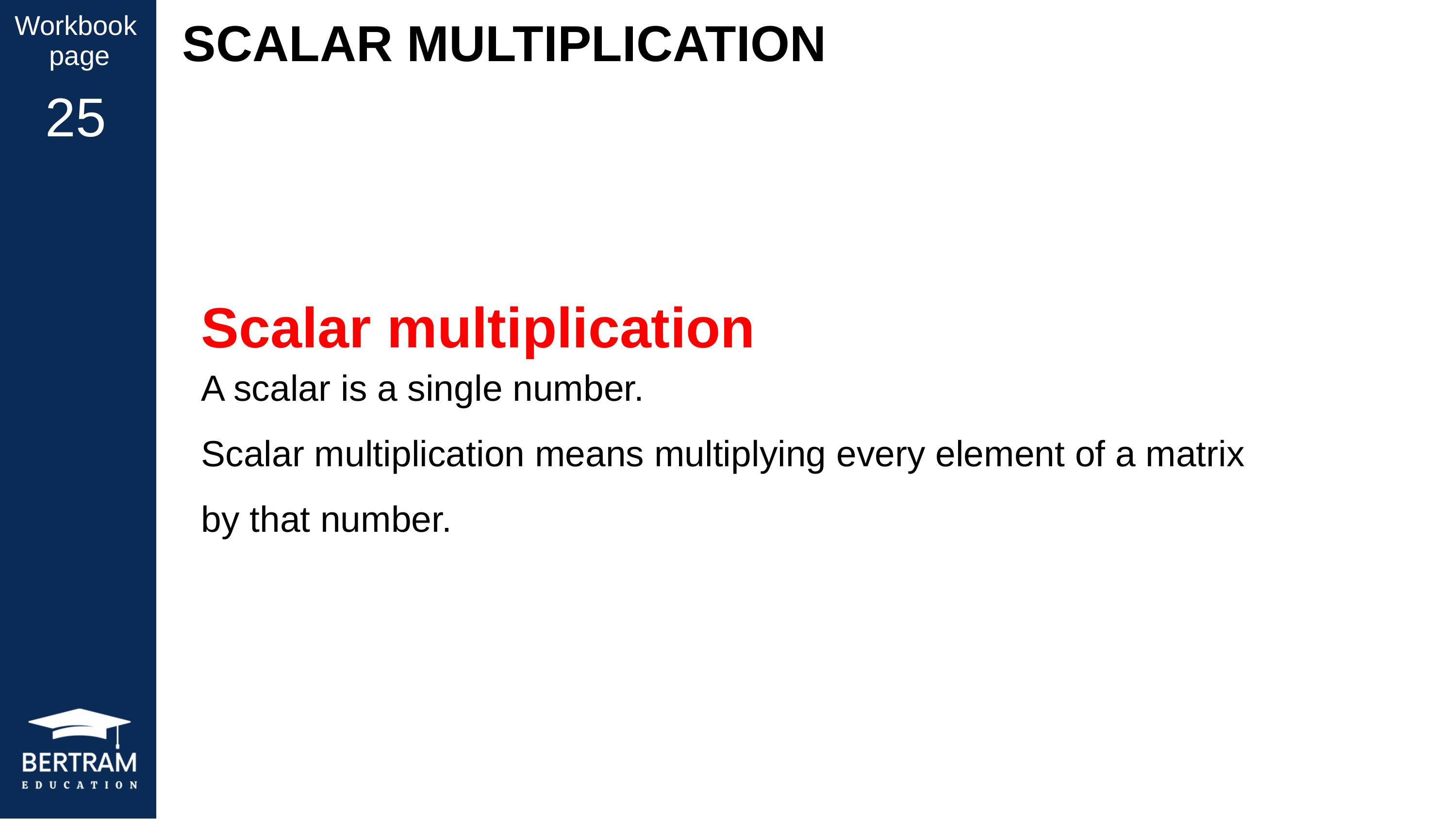

SCALAR MULTIPLICATION
Workbook
page
25
Scalar multiplication
A scalar is a single number.
Scalar multiplication means multiplying every element of a matrix by that number.